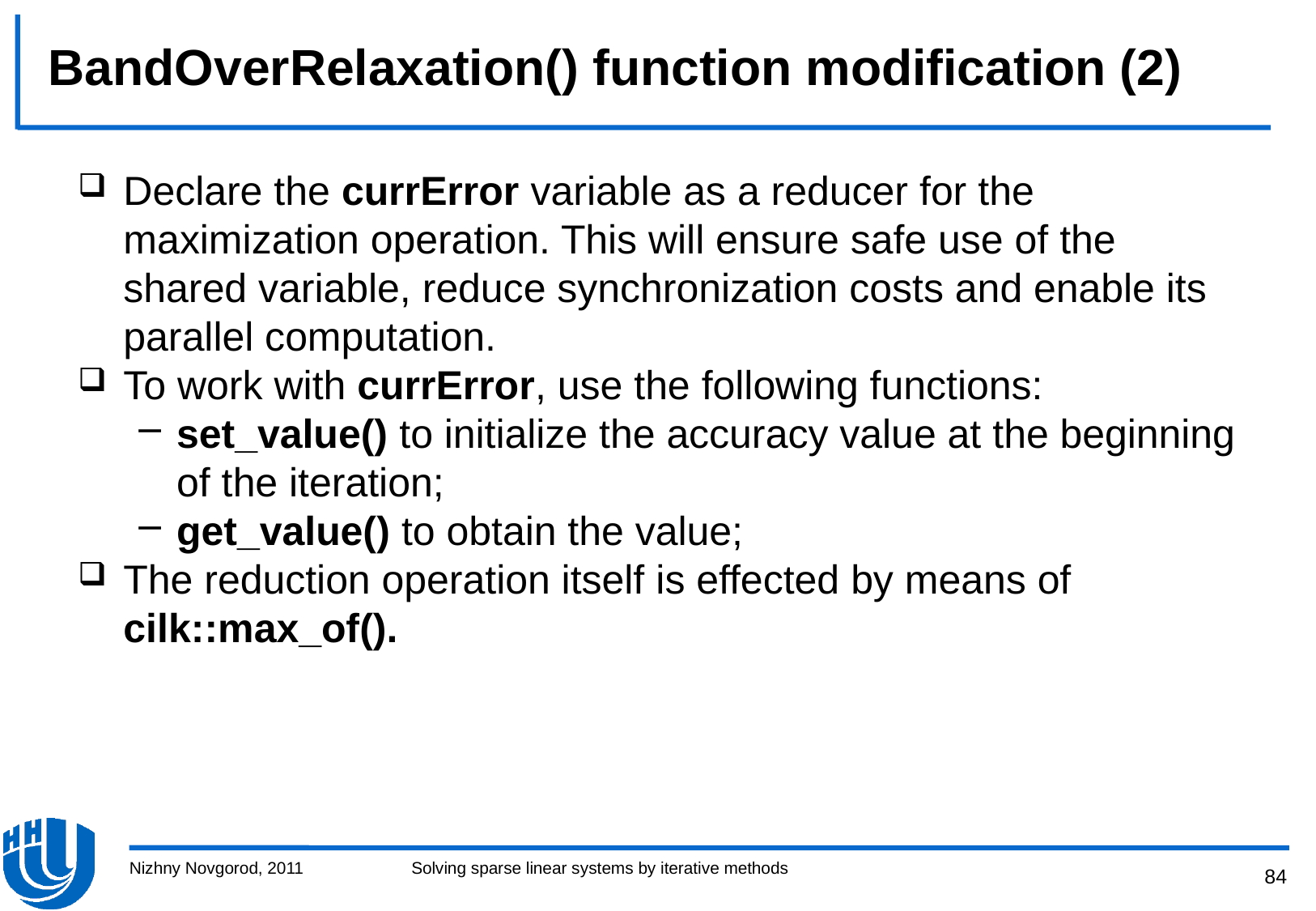

# BandOverRelaxation() function modification (2)
Declare the currError variable as a reducer for the maximization operation. This will ensure safe use of the shared variable, reduce synchronization costs and enable its parallel computation.
To work with currError, use the following functions:
set_value() to initialize the accuracy value at the beginning of the iteration;
get_value() to obtain the value;
The reduction operation itself is effected by means of cilk::max_of().

Nizhny Novgorod, 2011
Solving sparse linear systems by iterative methods